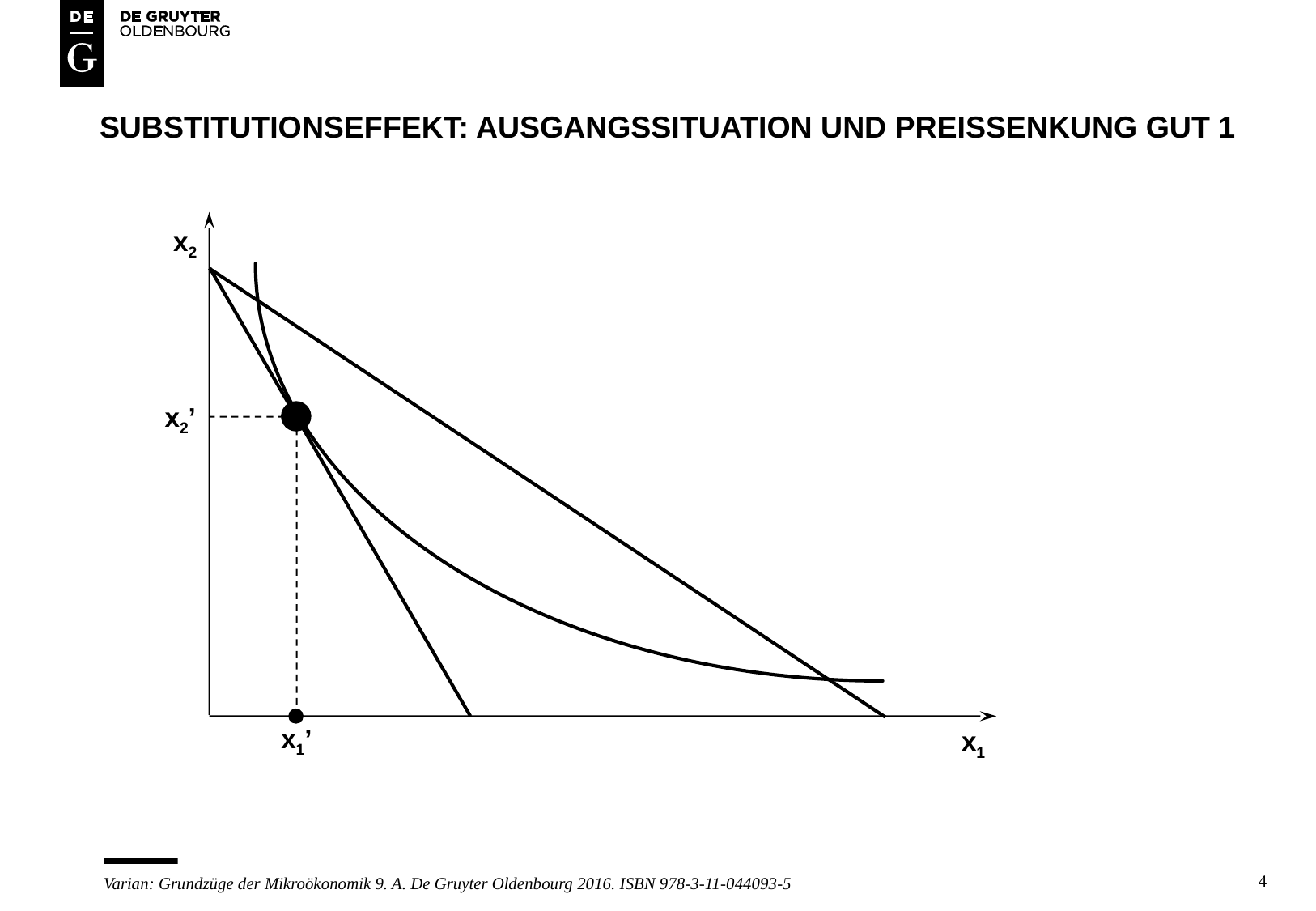

# substitutionseffekt: ausgangssituation und preissenkung gut 1

x2

x2’

x1’

x1
4
Varian: Grundzüge der Mikroökonomik 9. A. De Gruyter Oldenbourg 2016. ISBN 978-3-11-044093-5